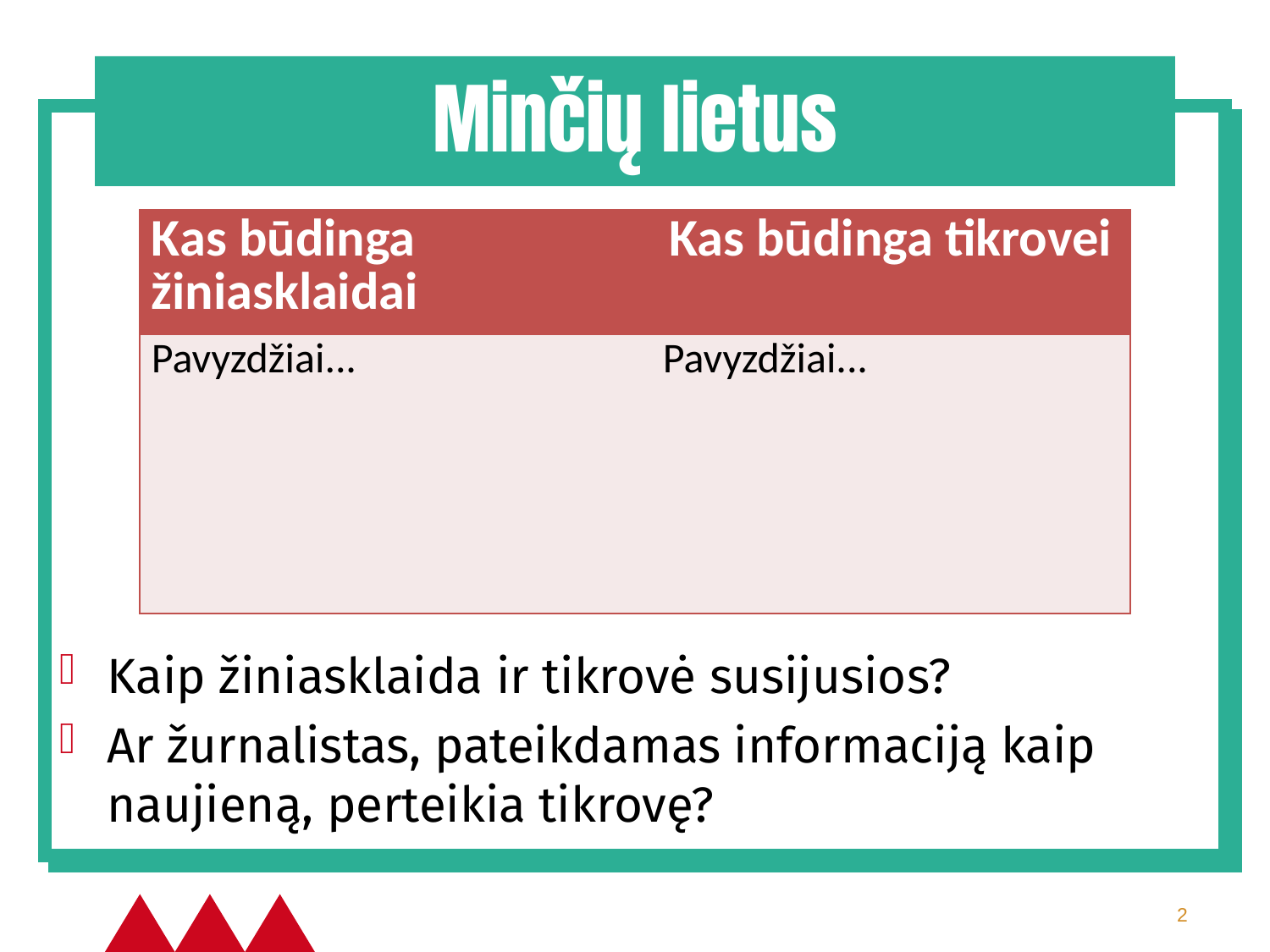

# Minčių lietus
| Kas būdinga žiniasklaidai | Kas būdinga tikrovei |
| --- | --- |
| Pavyzdžiai... | Pavyzdžiai... |
Kaip žiniasklaida ir tikrovė susijusios?
Ar žurnalistas, pateikdamas informaciją kaip naujieną, perteikia tikrovę?

2